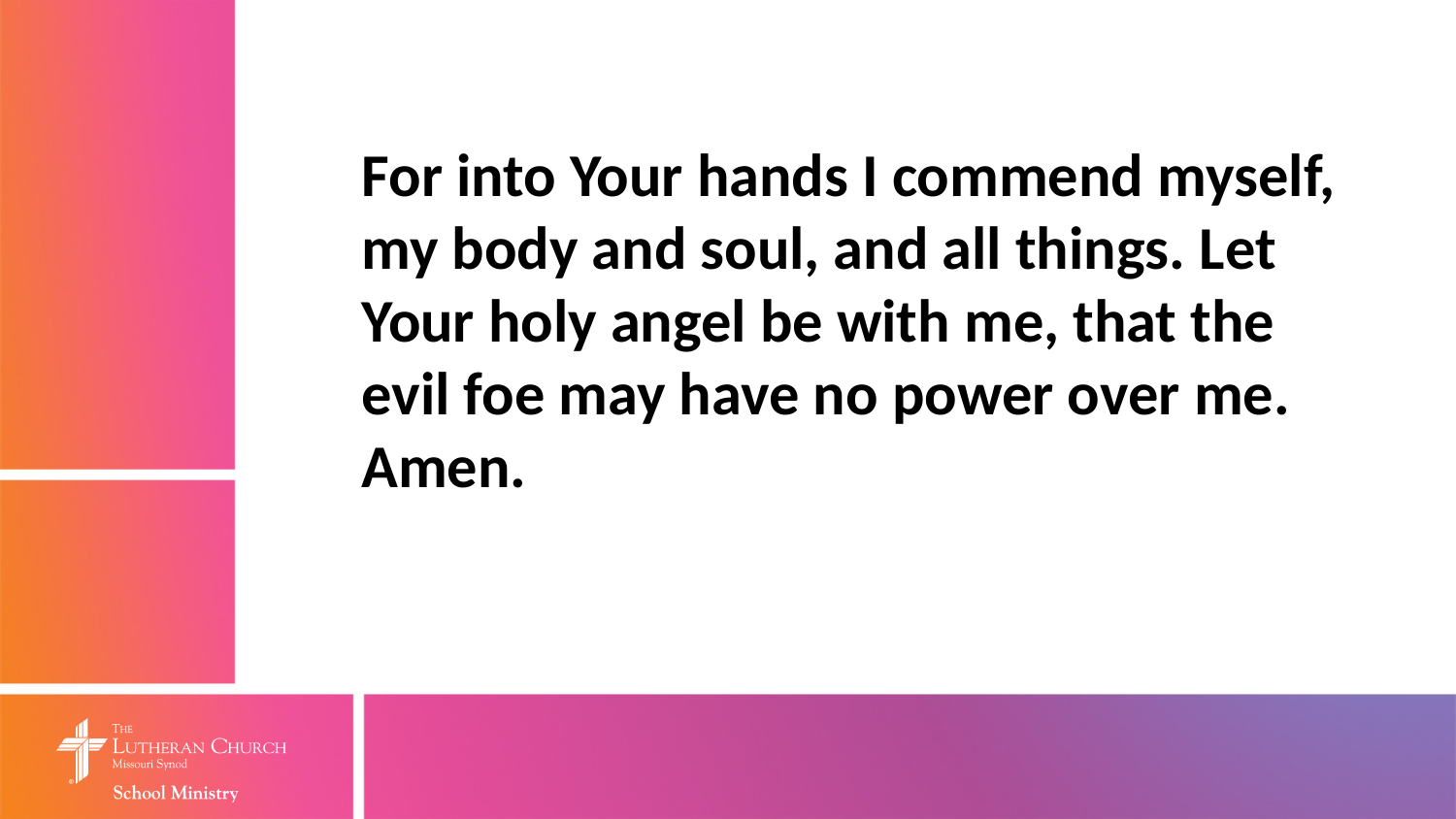

For into Your hands I commend myself, my body and soul, and all things. Let Your holy angel be with me, that the evil foe may have no power over me. Amen.